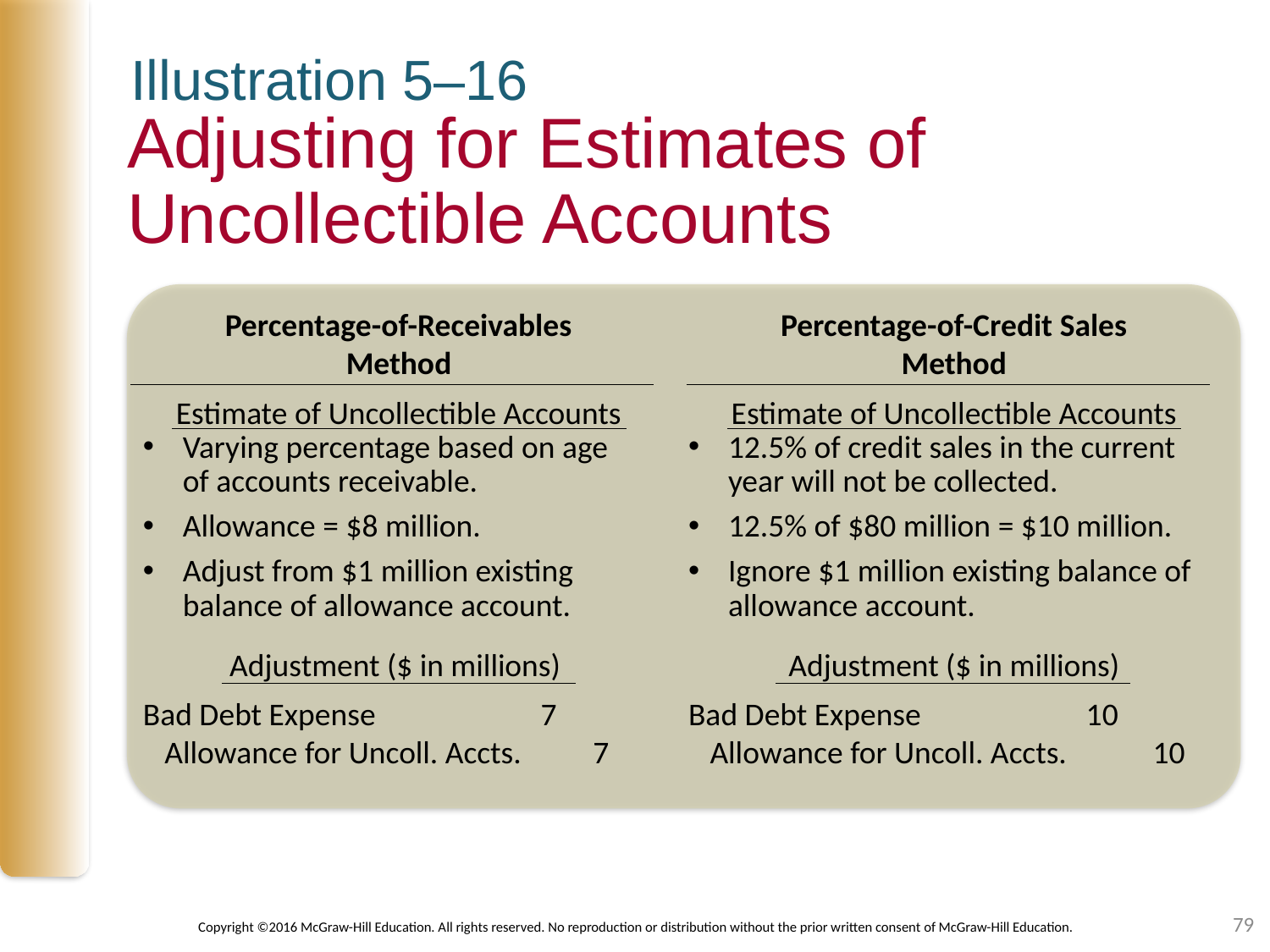

Illustration 5–16
# Adjusting for Estimates of Uncollectible Accounts

Percentage-of-Receivables
Method
Estimate of Uncollectible Accounts
Varying percentage based on age
of accounts receivable.
Allowance = $8 million.
Adjust from $1 million existing balance of allowance account.
Adjustment ($ in millions)
Bad Debt Expense                       7
   Allowance for Uncoll. Accts.          7
Percentage-of-Credit Sales
Method
Estimate of Uncollectible Accounts
12.5% of credit sales in the current year will not be collected.
12.5% of $80 million = $10 million.
Ignore $1 million existing balance of allowance account.
Adjustment ($ in millions)
Bad Debt Expense                       10
   Allowance for Uncoll. Accts.            10